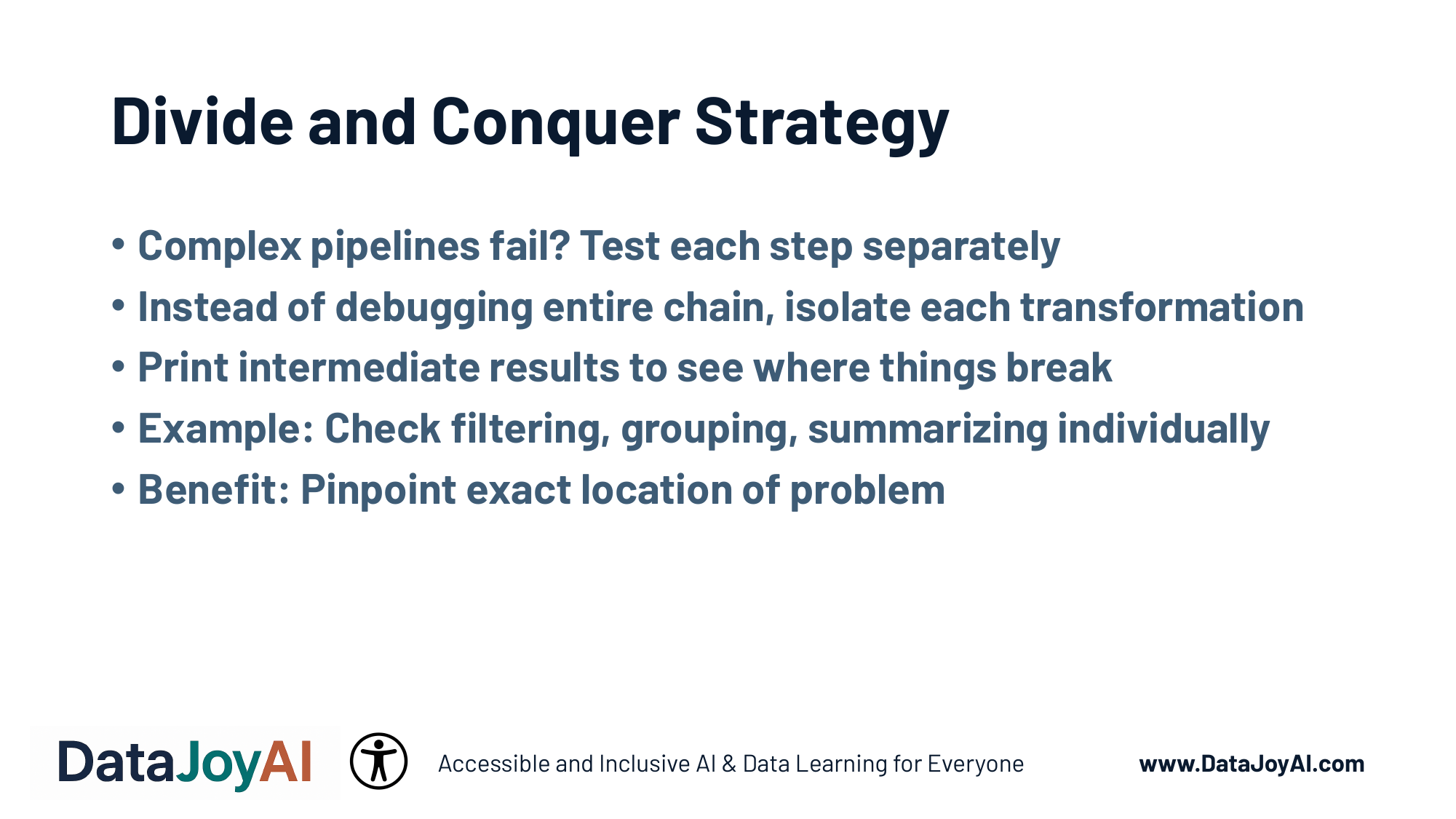

# Divide and Conquer Strategy
Complex pipelines fail? Test each step separately
Instead of debugging entire chain, isolate each transformation
Print intermediate results to see where things break
Example: Check filtering, grouping, summarizing individually
Benefit: Pinpoint exact location of problem